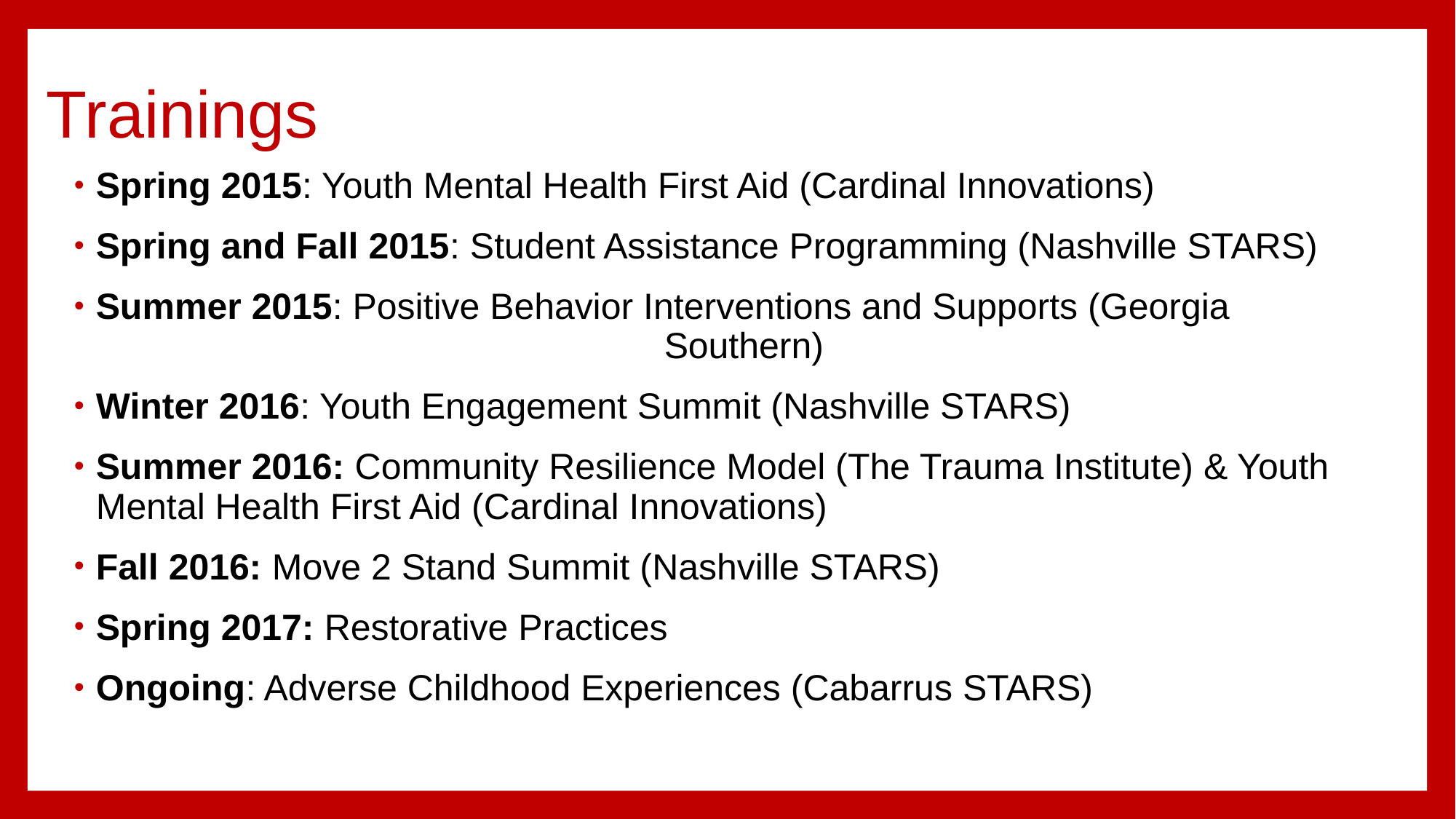

# Trainings
Spring 2015: Youth Mental Health First Aid (Cardinal Innovations)
Spring and Fall 2015: Student Assistance Programming (Nashville STARS)
Summer 2015: Positive Behavior Interventions and Supports (Georgia
                                                        Southern)
Winter 2016: Youth Engagement Summit (Nashville STARS)
Summer 2016: Community Resilience Model (The Trauma Institute) & Youth Mental Health First Aid (Cardinal Innovations)
Fall 2016: Move 2 Stand Summit (Nashville STARS)
Spring 2017: Restorative Practices
Ongoing: Adverse Childhood Experiences (Cabarrus STARS)